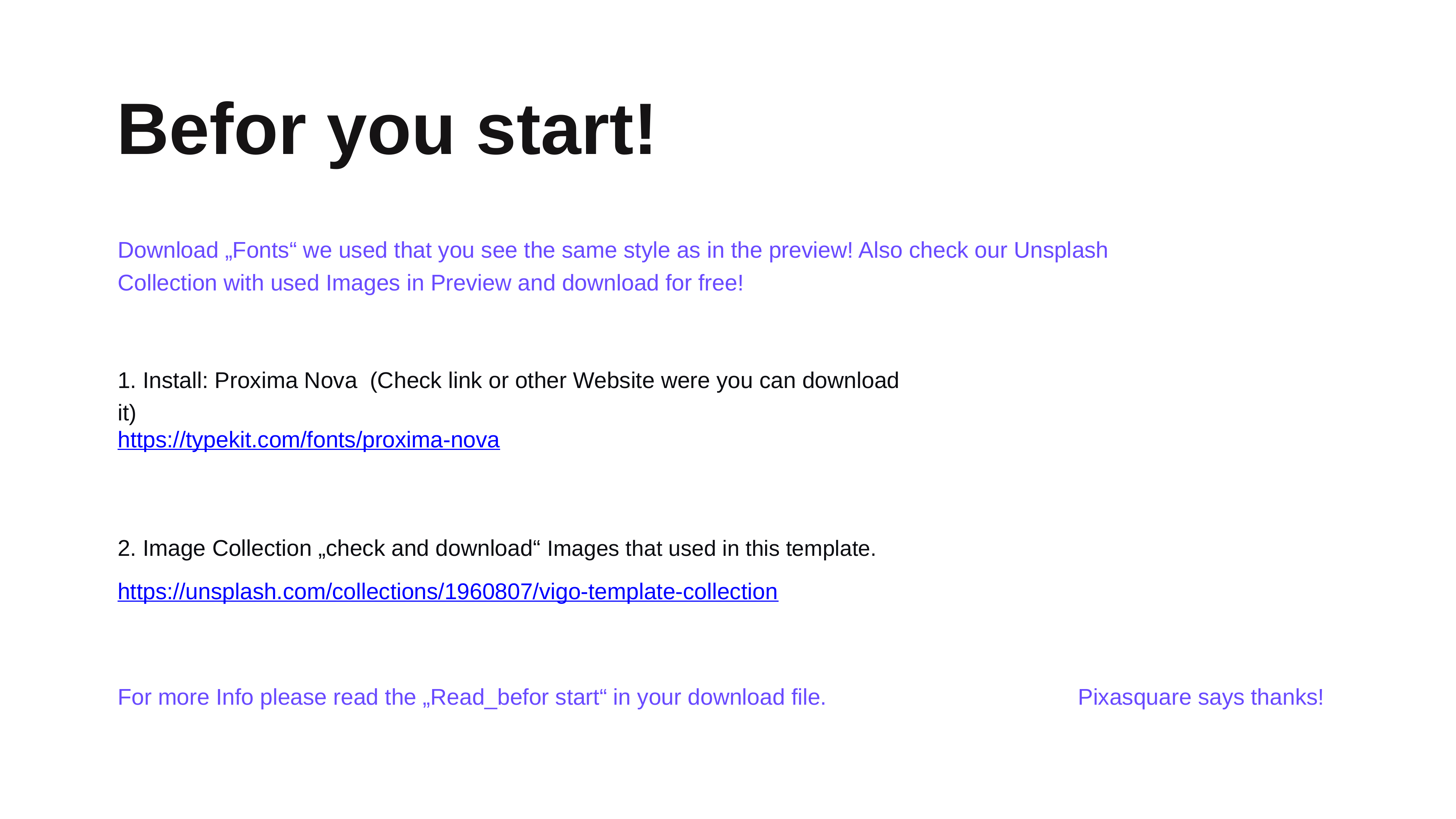

Befor you start!
Download „Fonts“ we used that you see the same style as in the preview! Also check our Unsplash Collection with used Images in Preview and download for free!
1. Install: Proxima Nova  (Check link or other Website were you can download it)
https://typekit.com/fonts/proxima-nova
2. Image Collection „check and download“ Images that used in this template.
https://unsplash.com/collections/1960807/vigo-template-collection
For more Info please read the „Read_befor start“ in your download file.                                        Pixasquare says thanks!